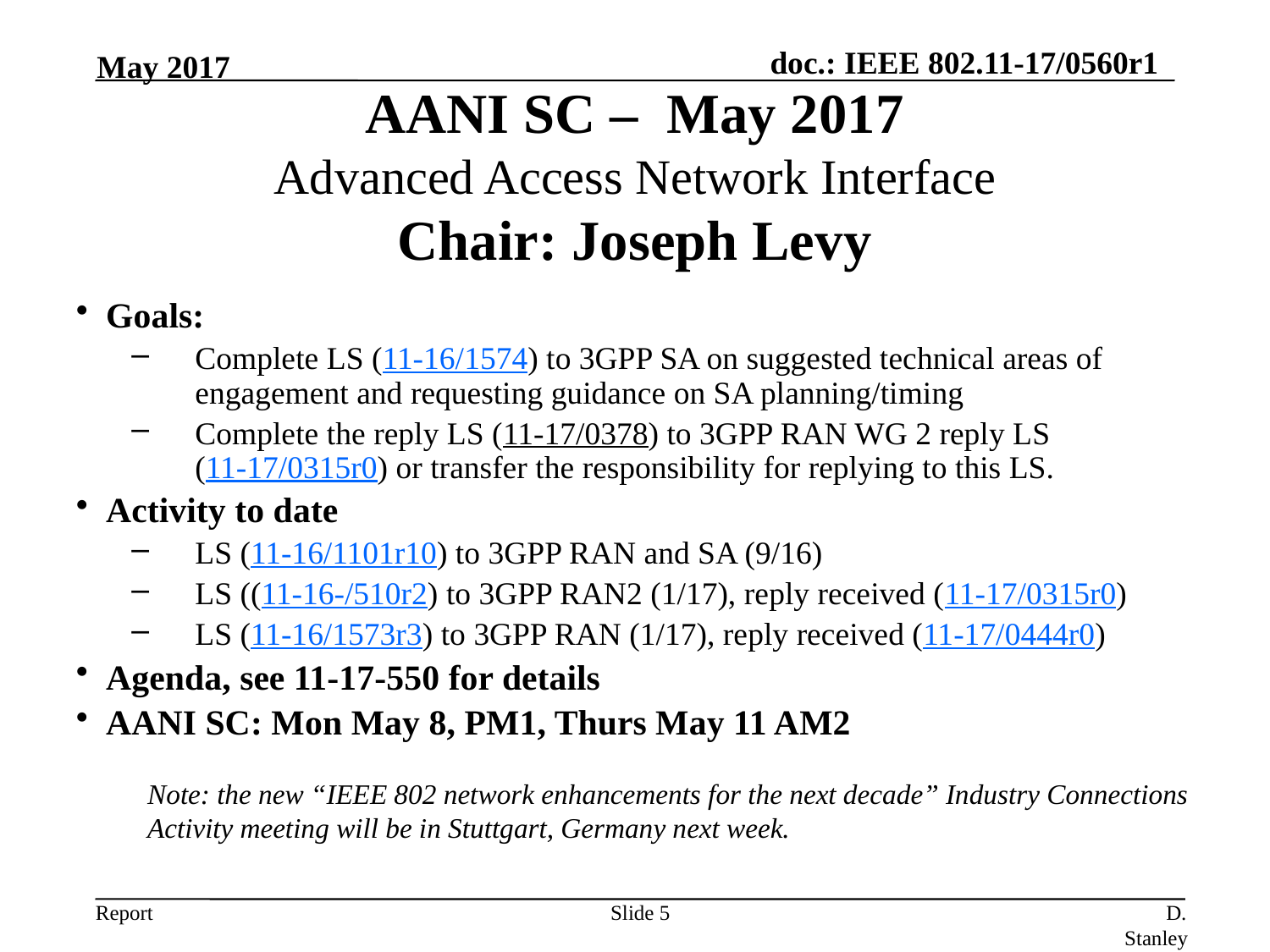

May 2017

AANI SC –  May 2017
Advanced Access Network Interface
Chair: Joseph Levy
Goals:
Complete LS (11-16/1574) to 3GPP SA on suggested technical areas of engagement and requesting guidance on SA planning/timing
Complete the reply LS (11-17/0378) to 3GPP RAN WG 2 reply LS
(11-17/0315r0) or transfer the responsibility for replying to this LS.
Activity to date
LS (11-16/1101r10) to 3GPP RAN and SA (9/16)
LS ((11-16-/510r2) to 3GPP RAN2 (1/17), reply received (11-17/0315r0)
LS (11-16/1573r3) to 3GPP RAN (1/17), reply received (11-17/0444r0)
Agenda, see 11-17-550 for details
AANI SC: Mon May 8, PM1, Thurs May 11 AM2

Note: the new “IEEE 802 network enhancements for the next decade” Industry Connections Activity meeting will be in Stuttgart, Germany next week.

Slide 5
D. Stanley, HP Enterprise